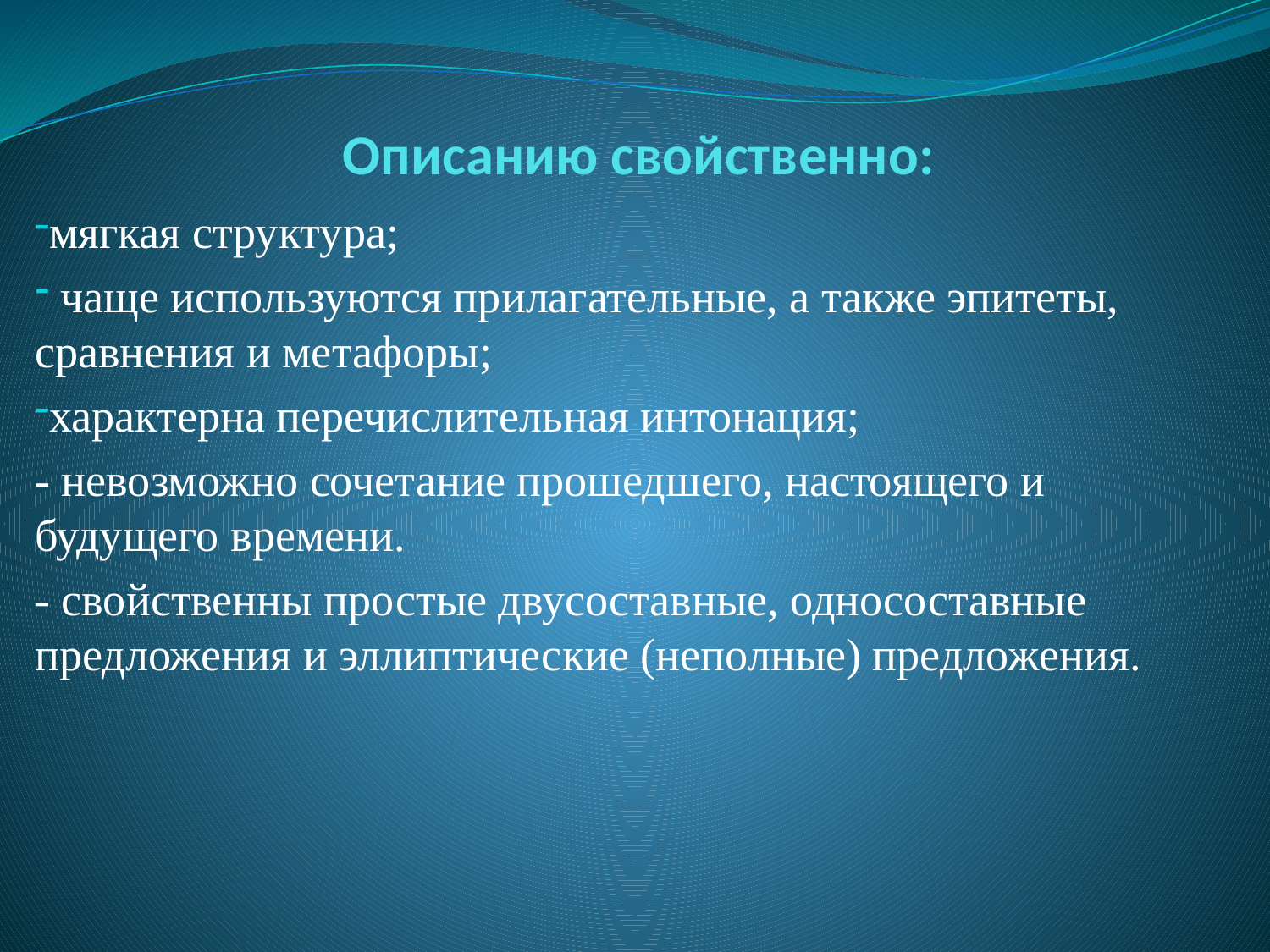

# Описанию свойственно:
мягкая структура;
 чаще используются прилагательные, а также эпитеты, сравнения и метафоры;
характерна перечислительная интонация;
- невозможно сочетание прошедшего, настоящего и будущего времени.
- свойственны простые двусоставные, односоставные предложения и эллиптические (неполные) предложения.